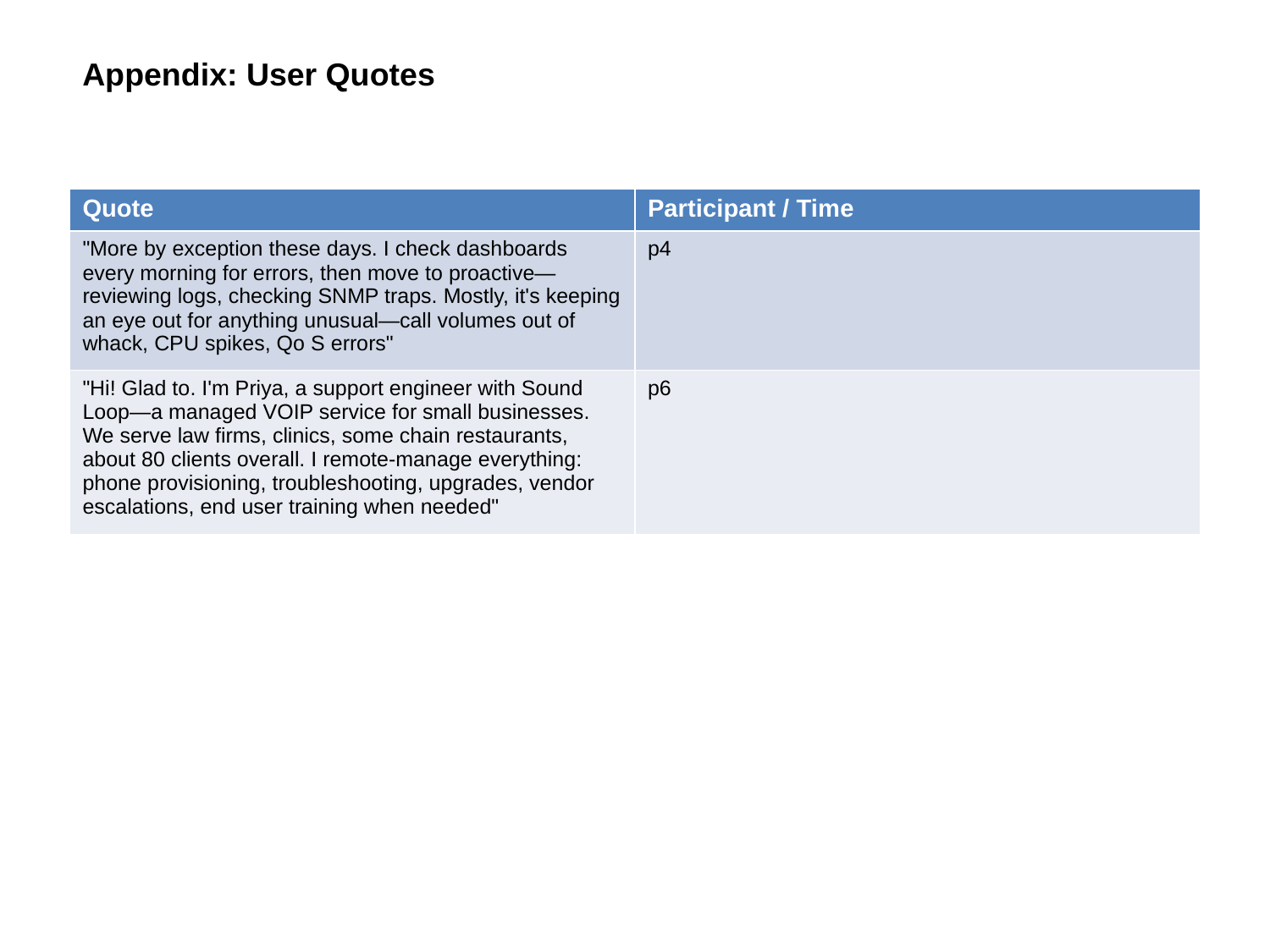

Appendix: User Quotes
| Quote | Participant / Time |
| --- | --- |
| "More by exception these days. I check dashboards every morning for errors, then move to proactive—reviewing logs, checking SNMP traps. Mostly, it's keeping an eye out for anything unusual—call volumes out of whack, CPU spikes, Qo S errors" | p4 |
| "Hi! Glad to. I'm Priya, a support engineer with Sound Loop—a managed VOIP service for small businesses. We serve law firms, clinics, some chain restaurants, about 80 clients overall. I remote-manage everything: phone provisioning, troubleshooting, upgrades, vendor escalations, end user training when needed" | p6 |